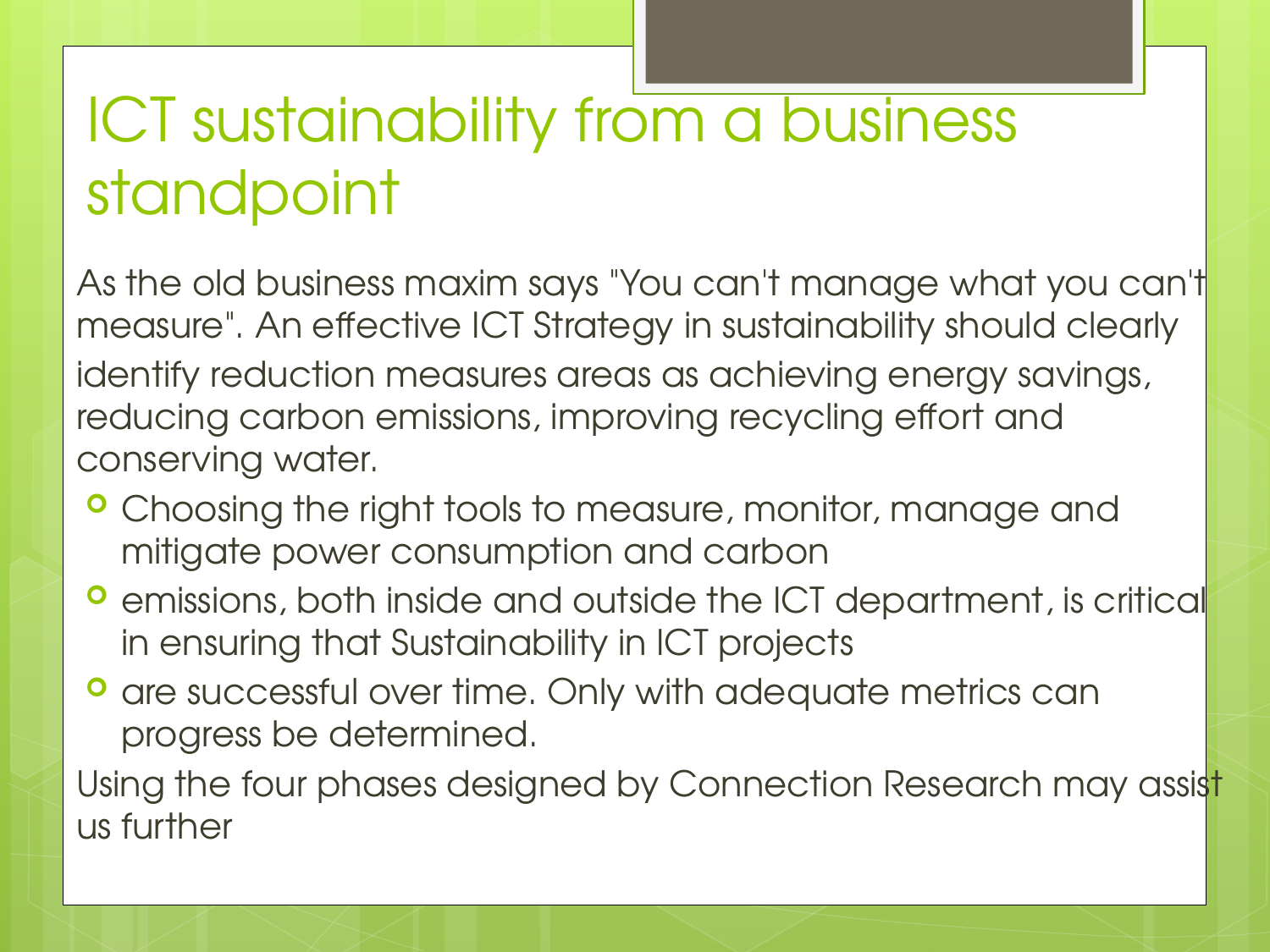

# ICT sustainability from a business standpoint
As the old business maxim says "You can't manage what you can't measure". An effective ICT Strategy in sustainability should clearly
identify reduction measures areas as achieving energy savings, reducing carbon emissions, improving recycling effort and conserving water.
Choosing the right tools to measure, monitor, manage and mitigate power consumption and carbon
emissions, both inside and outside the ICT department, is critical in ensuring that Sustainability in ICT projects
are successful over time. Only with adequate metrics can progress be determined.
Using the four phases designed by Connection Research may assist us further